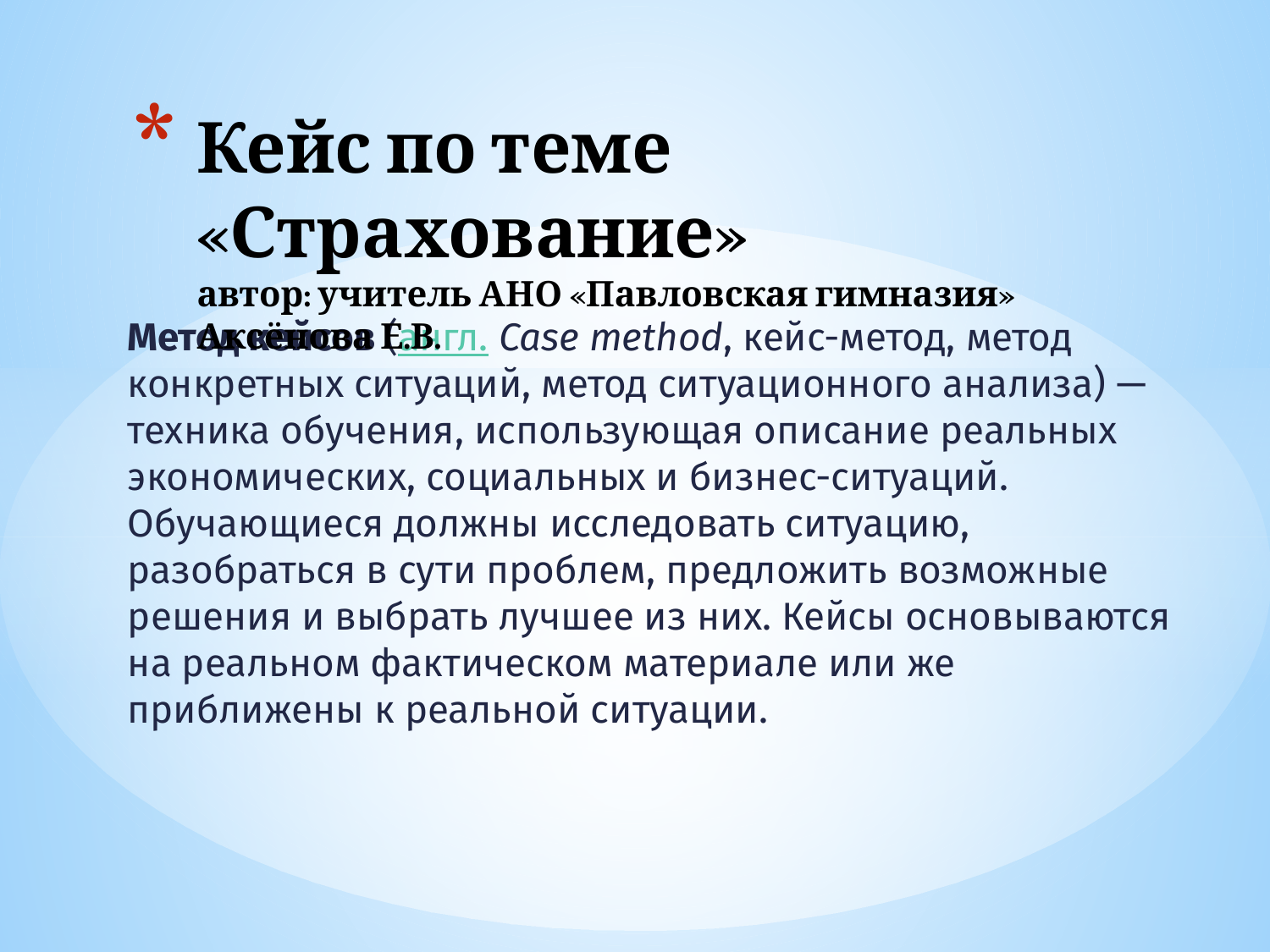

# Кейс по теме «Страхование» автор: учитель АНО «Павловская гимназия» Аксёнова Е.В.

Метод кейсов (англ. Case method, кейс-метод, метод конкретных ситуаций, метод ситуационного анализа) — техника обучения, использующая описание реальных экономических, социальных и бизнес-ситуаций. Обучающиеся должны исследовать ситуацию, разобраться в сути проблем, предложить возможные решения и выбрать лучшее из них. Кейсы основываются на реальном фактическом материале или же приближены к реальной ситуации.